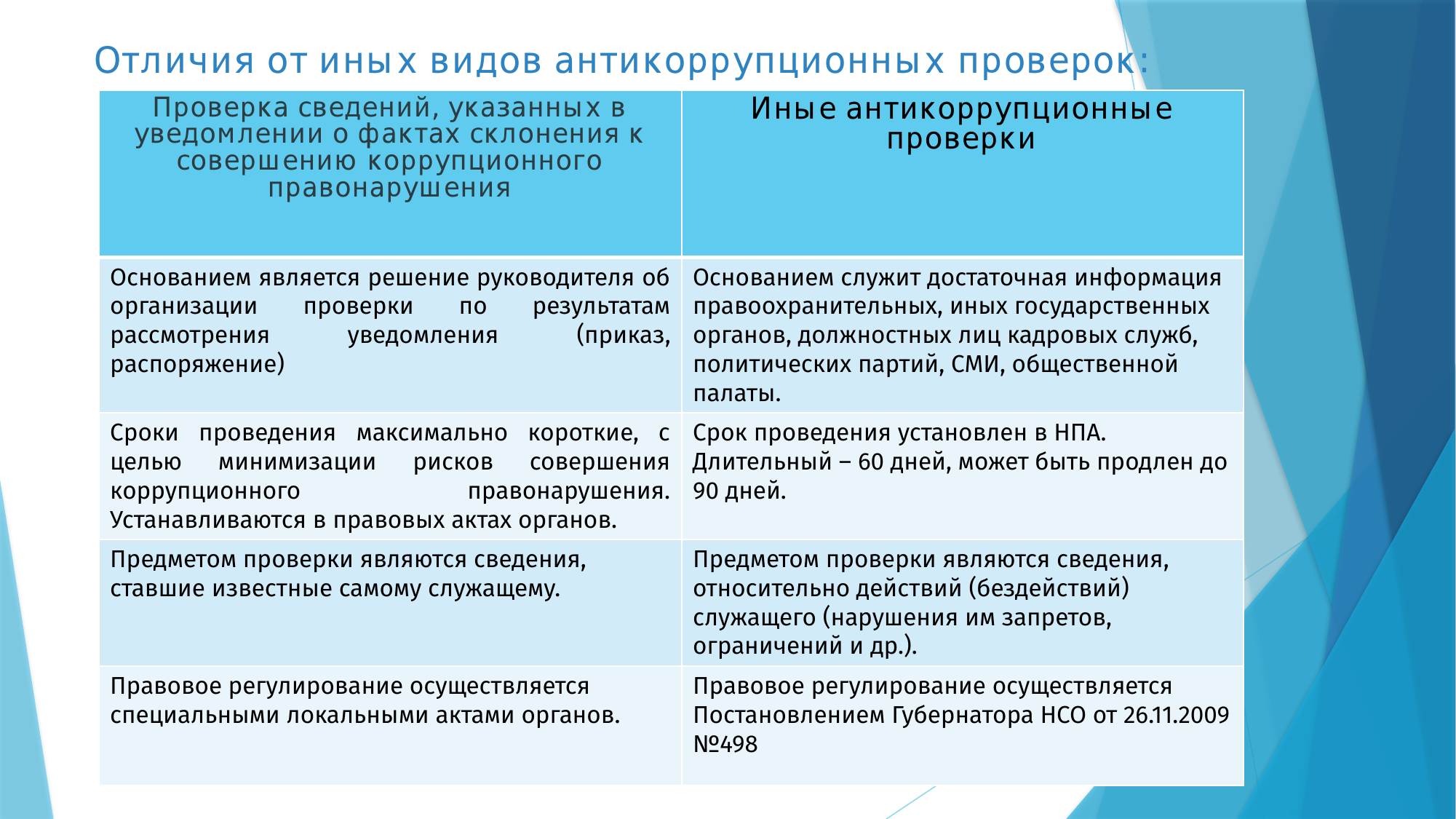

# Отличия от иных видов антикоррупционных проверок:
| Проверка сведений, указанных в уведомлении о фактах склонения к совершению коррупционного правонарушения | Иные антикоррупционные проверки |
| --- | --- |
| Основанием является решение руководителя об организации проверки по результатам рассмотрения уведомления (приказ, распоряжение) | Основанием служит достаточная информация правоохранительных, иных государственных органов, должностных лиц кадровых служб, политических партий, СМИ, общественной палаты. |
| Сроки проведения максимально короткие, с целью минимизации рисков совершения коррупционного правонарушения. Устанавливаются в правовых актах органов. | Срок проведения установлен в НПА. Длительный – 60 дней, может быть продлен до 90 дней. |
| Предметом проверки являются сведения, ставшие известные самому служащему. | Предметом проверки являются сведения, относительно действий (бездействий) служащего (нарушения им запретов, ограничений и др.). |
| Правовое регулирование осуществляется специальными локальными актами органов. | Правовое регулирование осуществляется Постановлением Губернатора НСО от 26.11.2009 №498 |